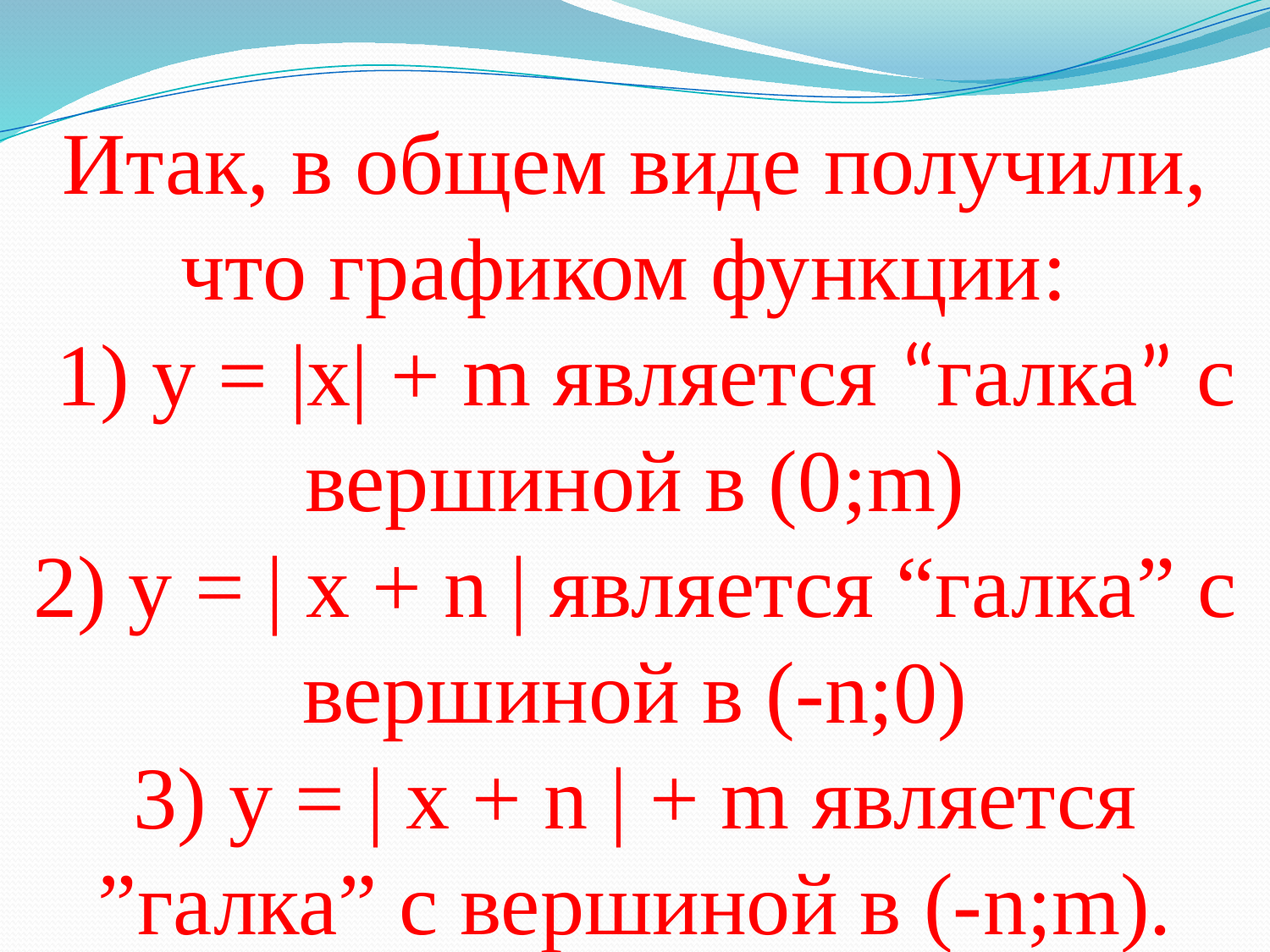

# Итак, в общем виде получили, что графиком функции: 1) y = |x| + m является “галка” с вершиной в (0;m) 2) y = | x + n | является “галка” c вершиной в (-n;0) 3) y = | x + n | + m является ”галка” с вершиной в (-n;m).